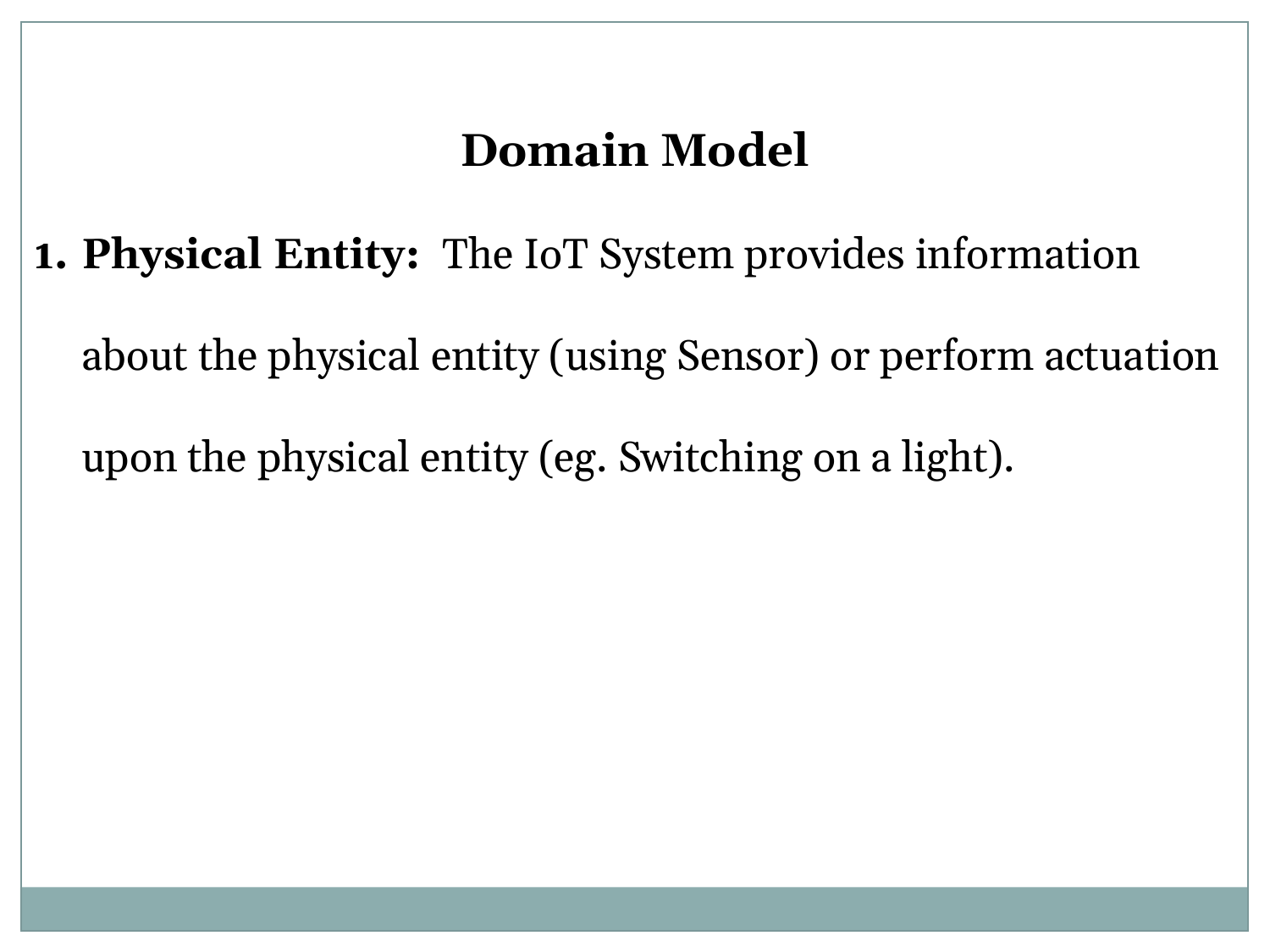

Domain Model
Physical Entity:  The IoT System provides information about the physical entity (using Sensor) or perform actuation upon the physical entity (eg. Switching on a light).